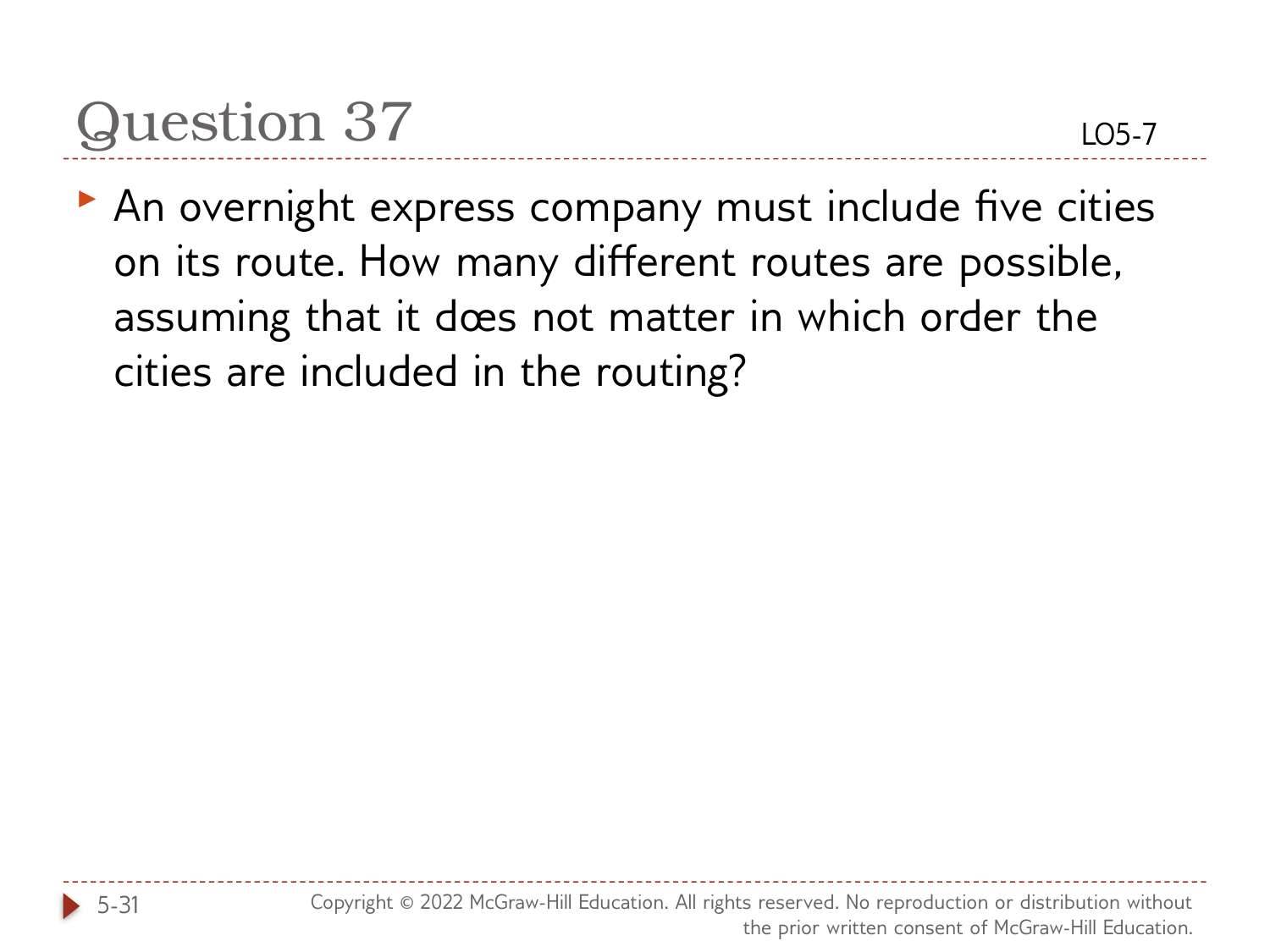

# Question 37
LO5-7
An overnight express company must include five cities on its route. How many different routes are possible, assuming that it does not matter in which order the cities are included in the routing?
5-31
Copyright © 2022 McGraw-Hill Education. All rights reserved. No reproduction or distribution without the prior written consent of McGraw-Hill Education.